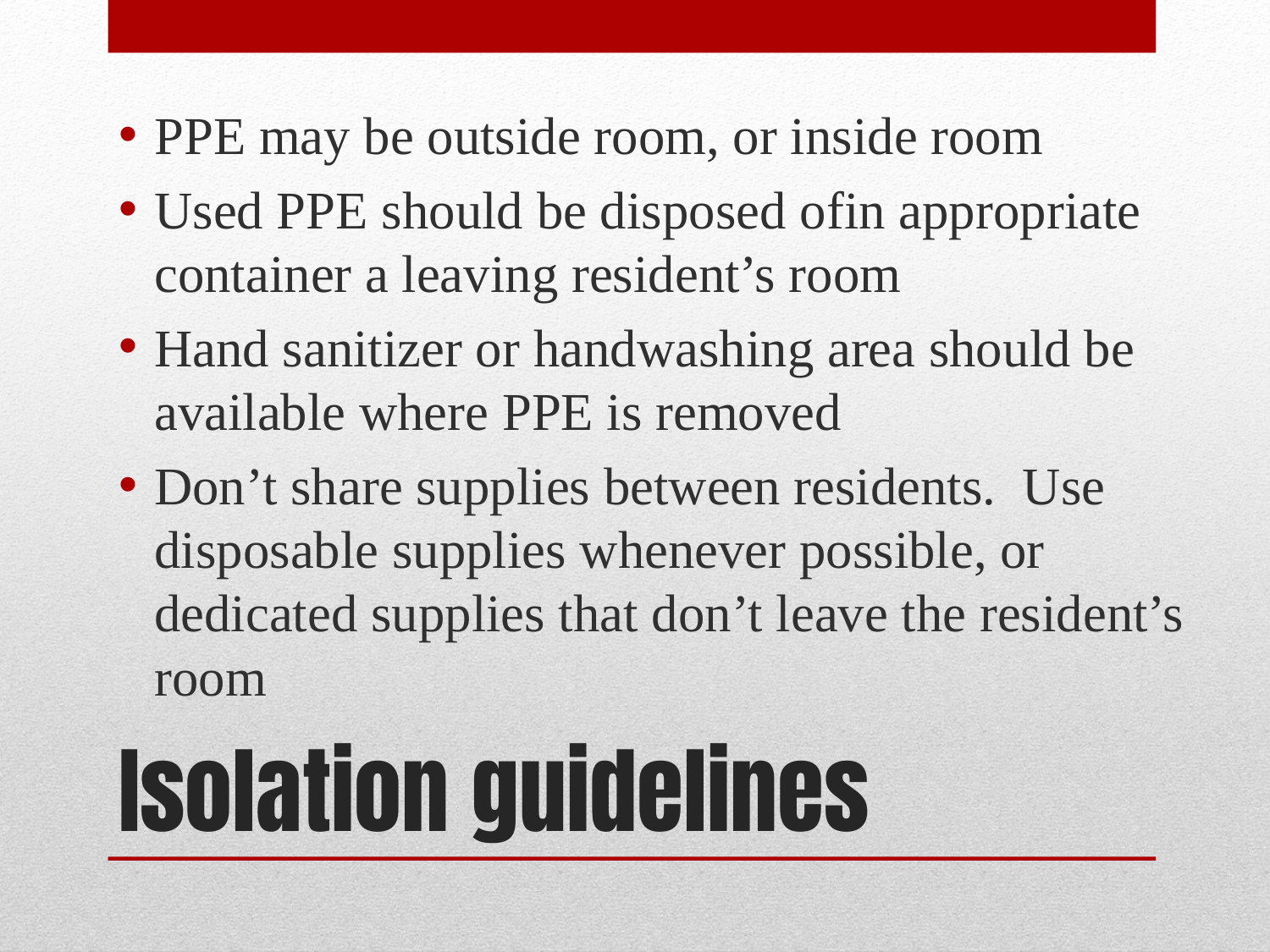

PPE may be outside room, or inside room
Used PPE should be disposed ofin appropriate container a leaving resident’s room
Hand sanitizer or handwashing area should be available where PPE is removed
Don’t share supplies between residents.  Use disposable supplies whenever possible, or dedicated supplies that don’t leave the resident’s room

# Isolation guidelines